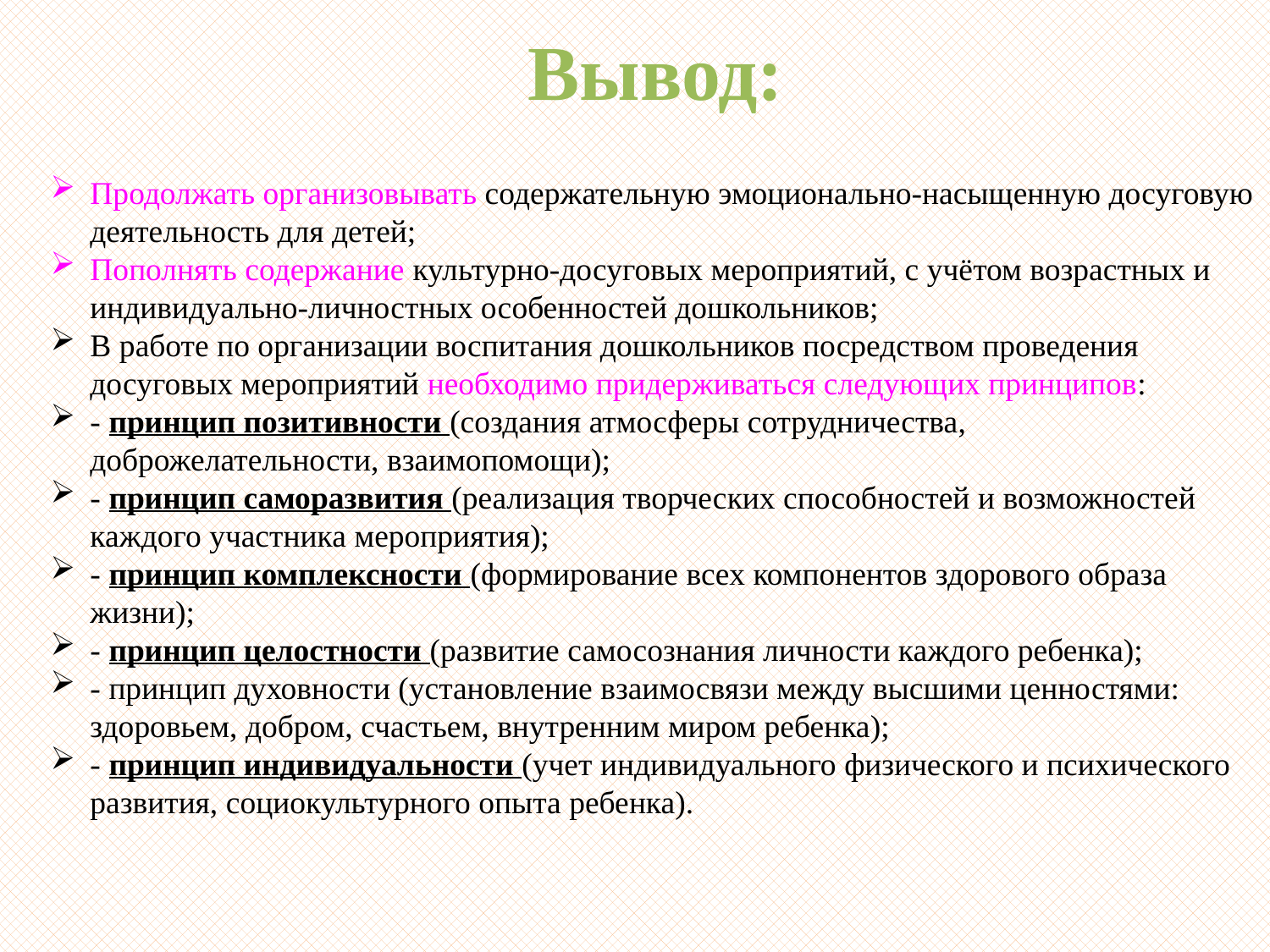

Вывод:
Продолжать организовывать содержательную эмоционально-насыщенную досуговую деятельность для детей;
Пополнять содержание культурно-досуговых мероприятий, с учётом возрастных и индивидуально-личностных особенностей дошкольников;
В работе по организации воспитания дошкольников посредством проведения досуговых мероприятий необходимо придерживаться следующих принципов:
- принцип позитивности (создания атмосферы сотрудничества, доброжелательности, взаимопомощи);
- принцип саморазвития (реализация творческих способностей и возможностей каждого участника мероприятия);
- принцип комплексности (формирование всех компонентов здорового образа жизни);
- принцип целостности (развитие самосознания личности каждого ребенка);
- принцип духовности (установление взаимосвязи между высшими ценностями: здоровьем, добром, счастьем, внутренним миром ребенка);
- принцип индивидуальности (учет индивидуального физического и психического развития, социокультурного опыта ребенка).